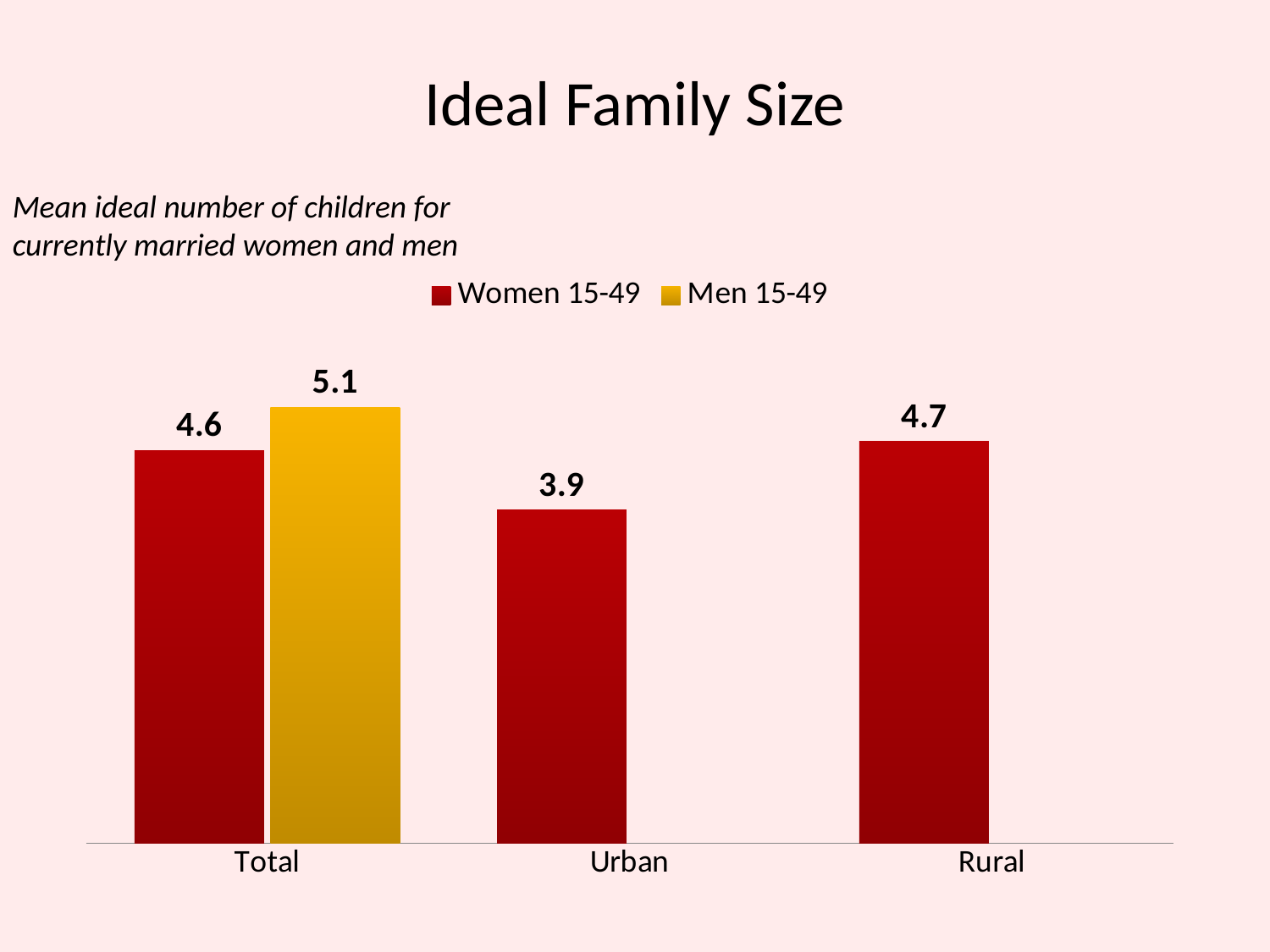

# Ideal Family Size
Mean ideal number of children for currently married women and men

### Chart

| Category | Women 15-49 | Men 15-49 |
|---|---|---|
| Total | 4.6 | 5.1 |
| Urban | 3.9 | None |
| Rural | 4.7 | None |